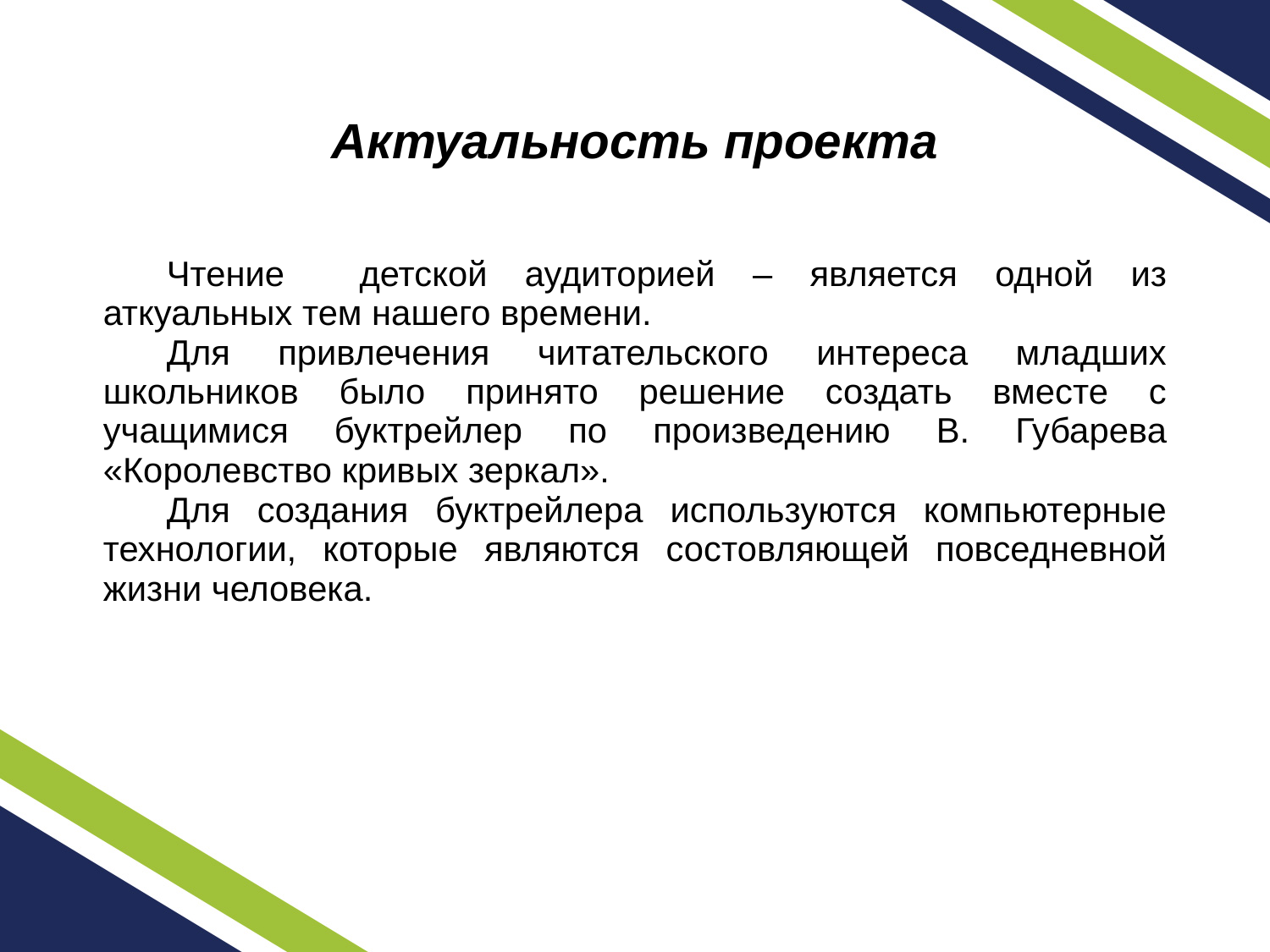

# Актуальность проекта
| Чтение детской аудиторией – является одной из аткуальных тем нашего времени. Для привлечения читательского интереса младших школьников было принято решение создать вместе с учащимися буктрейлер по произведению В. Губарева «Королевство кривых зеркал». Для создания буктрейлера используются компьютерные технологии, которые являются состовляющей повседневной жизни человека. |
| --- |